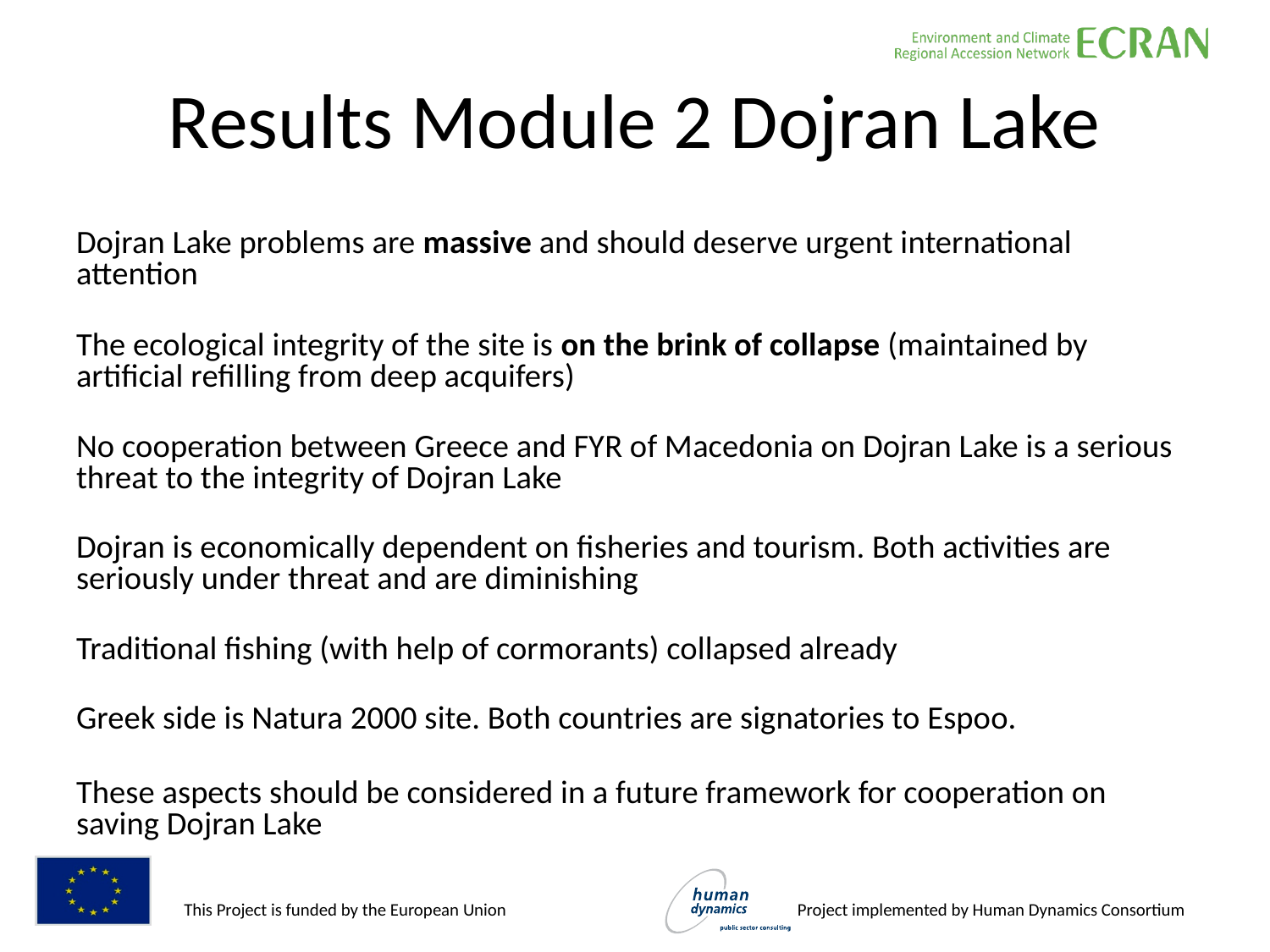

# Results Module 2 Dojran Lake
Dojran Lake problems are massive and should deserve urgent international attention

The ecological integrity of the site is on the brink of collapse (maintained by artificial refilling from deep acquifers)

No cooperation between Greece and FYR of Macedonia on Dojran Lake is a serious threat to the integrity of Dojran Lake

Dojran is economically dependent on fisheries and tourism. Both activities are seriously under threat and are diminishing

Traditional fishing (with help of cormorants) collapsed already

Greek side is Natura 2000 site. Both countries are signatories to Espoo.

These aspects should be considered in a future framework for cooperation on saving Dojran Lake